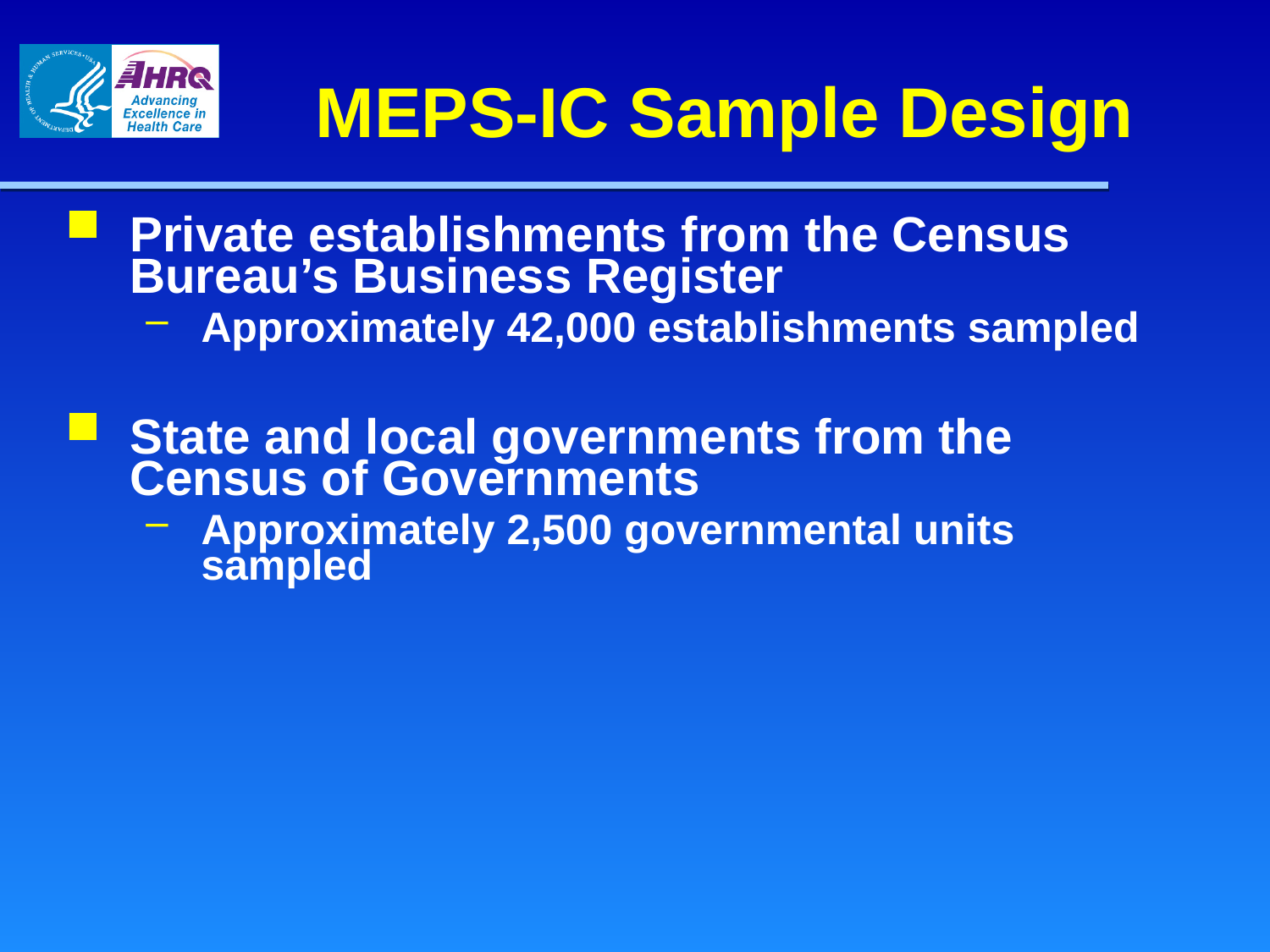

MEPS-IC Sample Design
Private establishments from the Census Bureau’s Business Register
Approximately 42,000 establishments sampled

State and local governments from the Census of Governments
Approximately 2,500 governmental units sampled